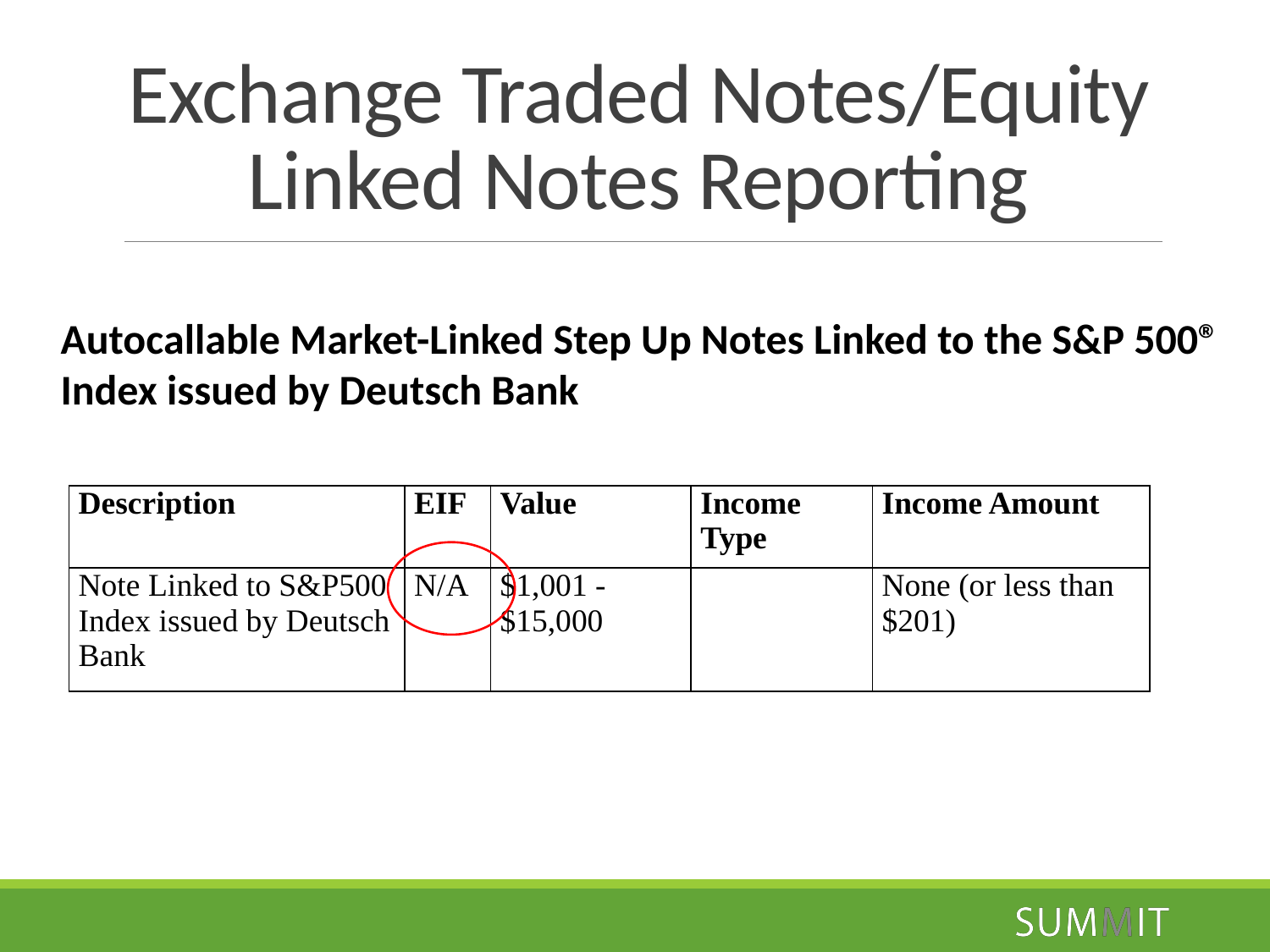

# Exchange Traded Notes/Equity Linked Notes Reporting

Autocallable Market-Linked Step Up Notes Linked to the S&P 500® Index issued by Deutsch Bank

| Description | EIF | Value | Income Type | Income Amount |
| --- | --- | --- | --- | --- |
| Note Linked to S&P500 Index issued by Deutsch Bank | N/A | $1,001 - $15,000 |  | None (or less than $201) |